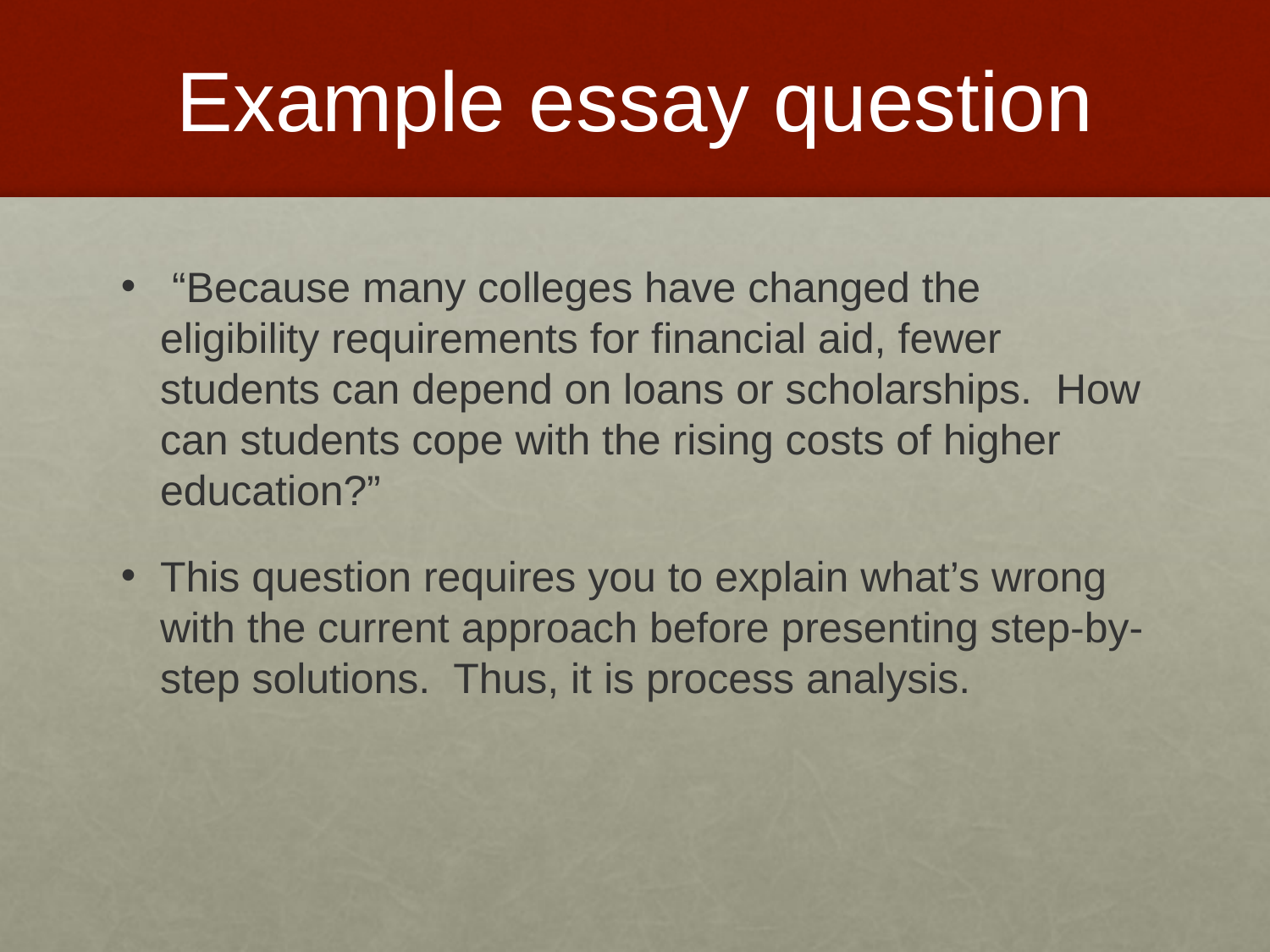

# Example essay question
 “Because many colleges have changed the eligibility requirements for financial aid, fewer students can depend on loans or scholarships.  How can students cope with the rising costs of higher education?”
This question requires you to explain what’s wrong with the current approach before presenting step-by-step solutions.  Thus, it is process analysis.